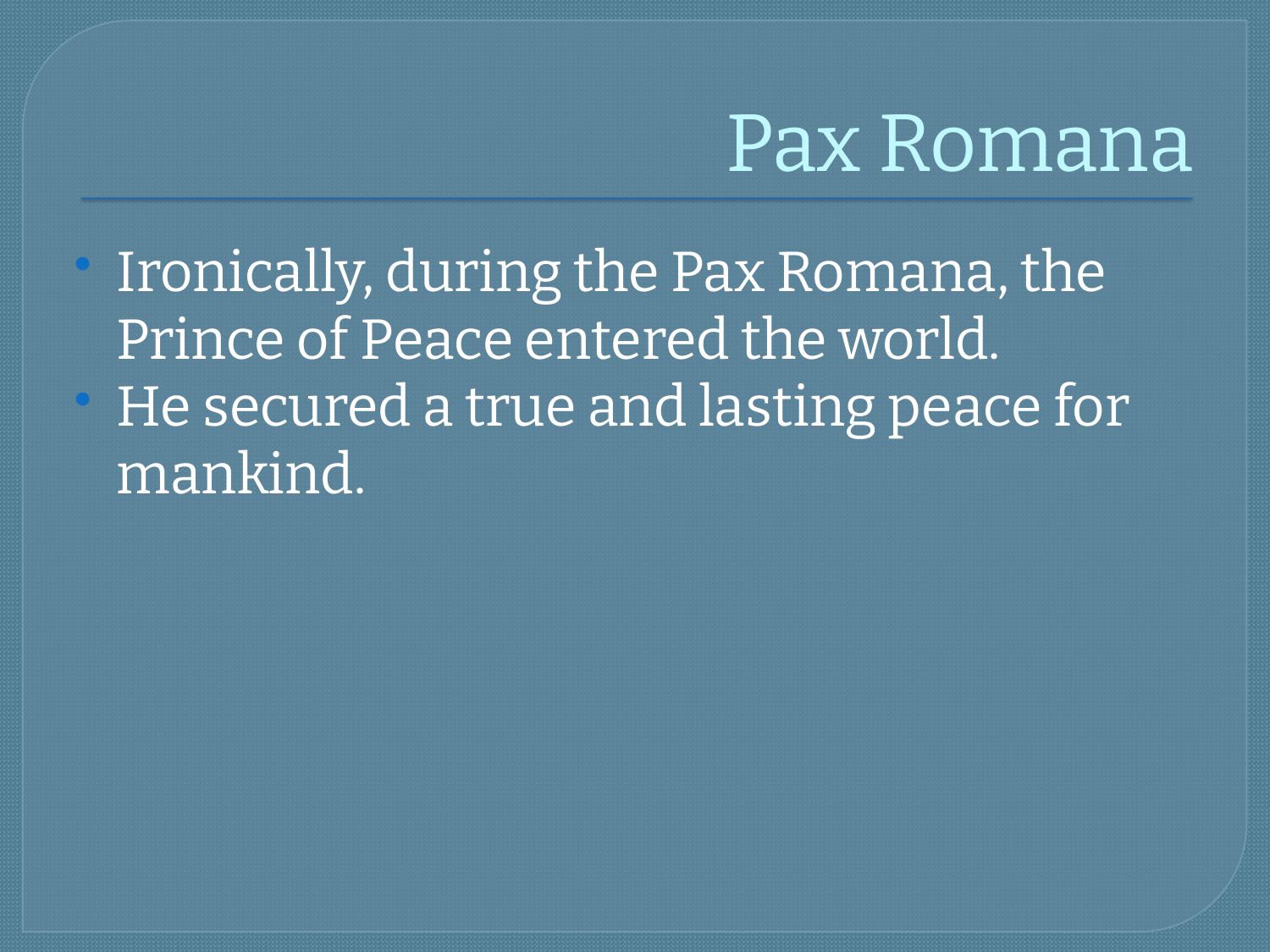

# Pax Romana
Ironically, during the Pax Romana, the Prince of Peace entered the world.
He secured a true and lasting peace for mankind.